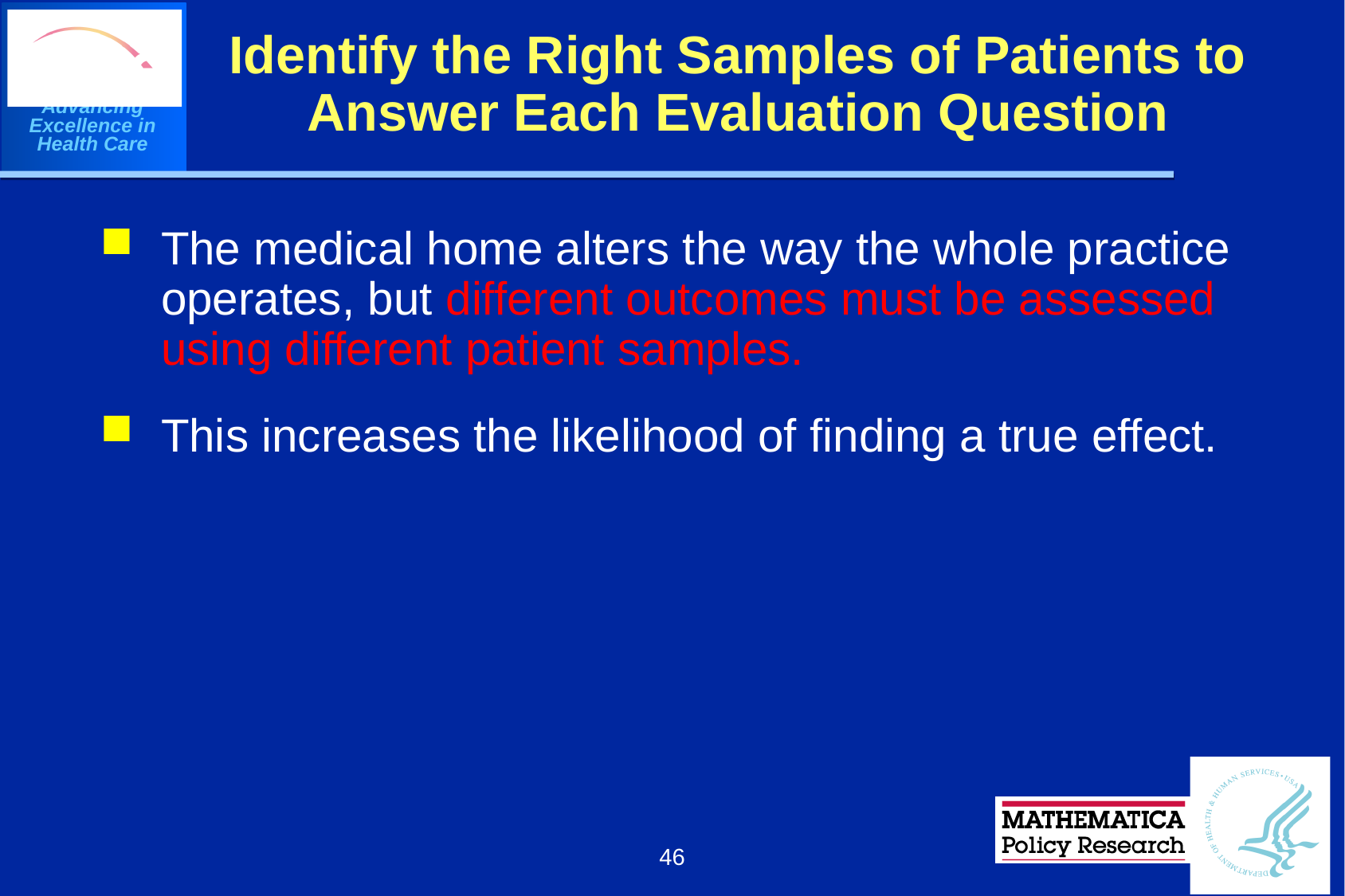

# Identify the Right Samples of Patients to Answer Each Evaluation Question
The medical home alters the way the whole practice operates, but different outcomes must be assessed
using different patient samples.
This increases the likelihood of finding a true effect.
46